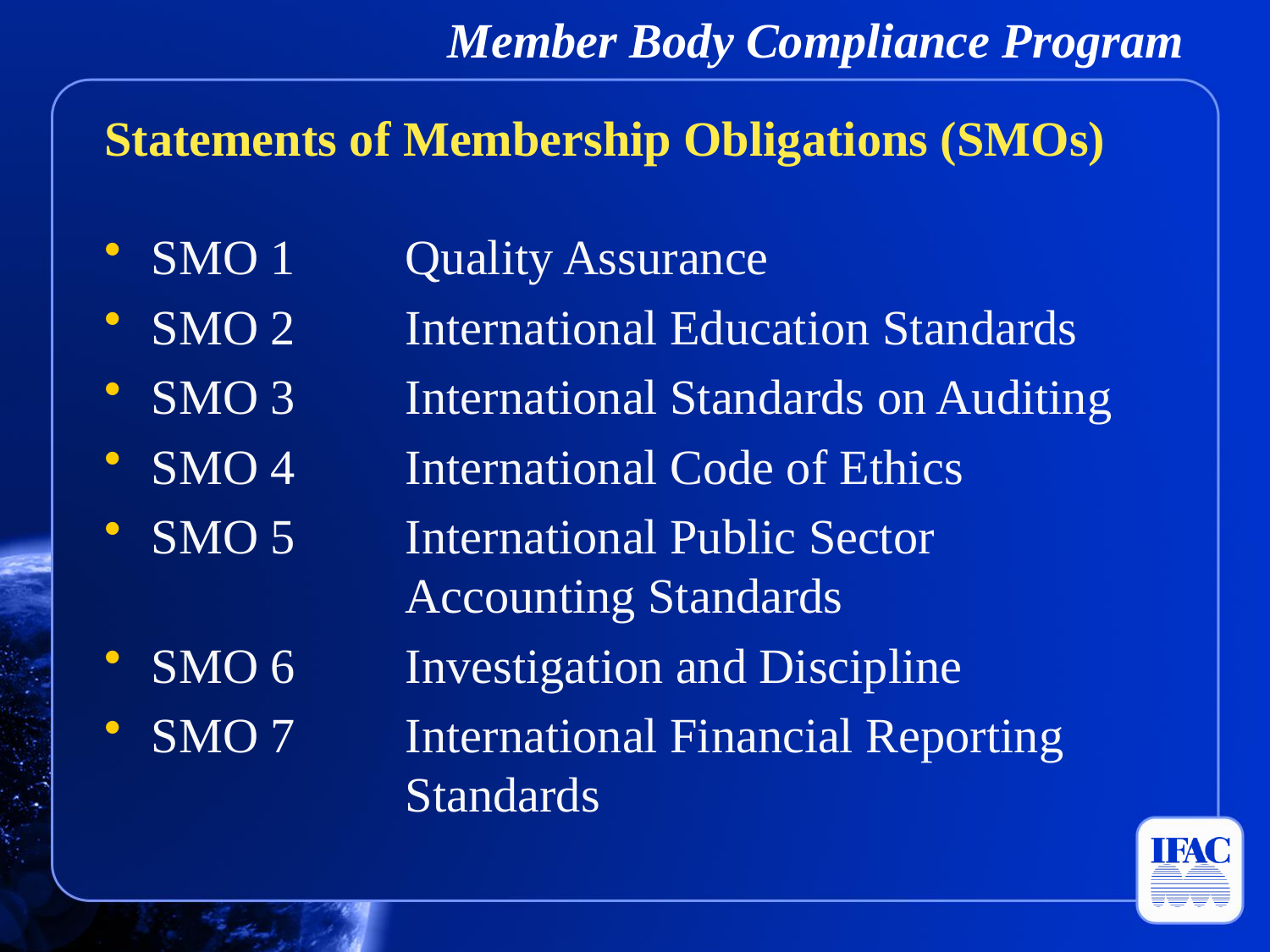

# Member Body Compliance Program
Statements of Membership Obligations (SMOs)
SMO 1 	Quality Assurance
SMO 2	International Education Standards
SMO 3	International Standards on Auditing
SMO 4	International Code of Ethics
SMO 5 	International Public Sector 				Accounting Standards
SMO 6	Investigation and Discipline
SMO 7	International Financial Reporting 			Standards